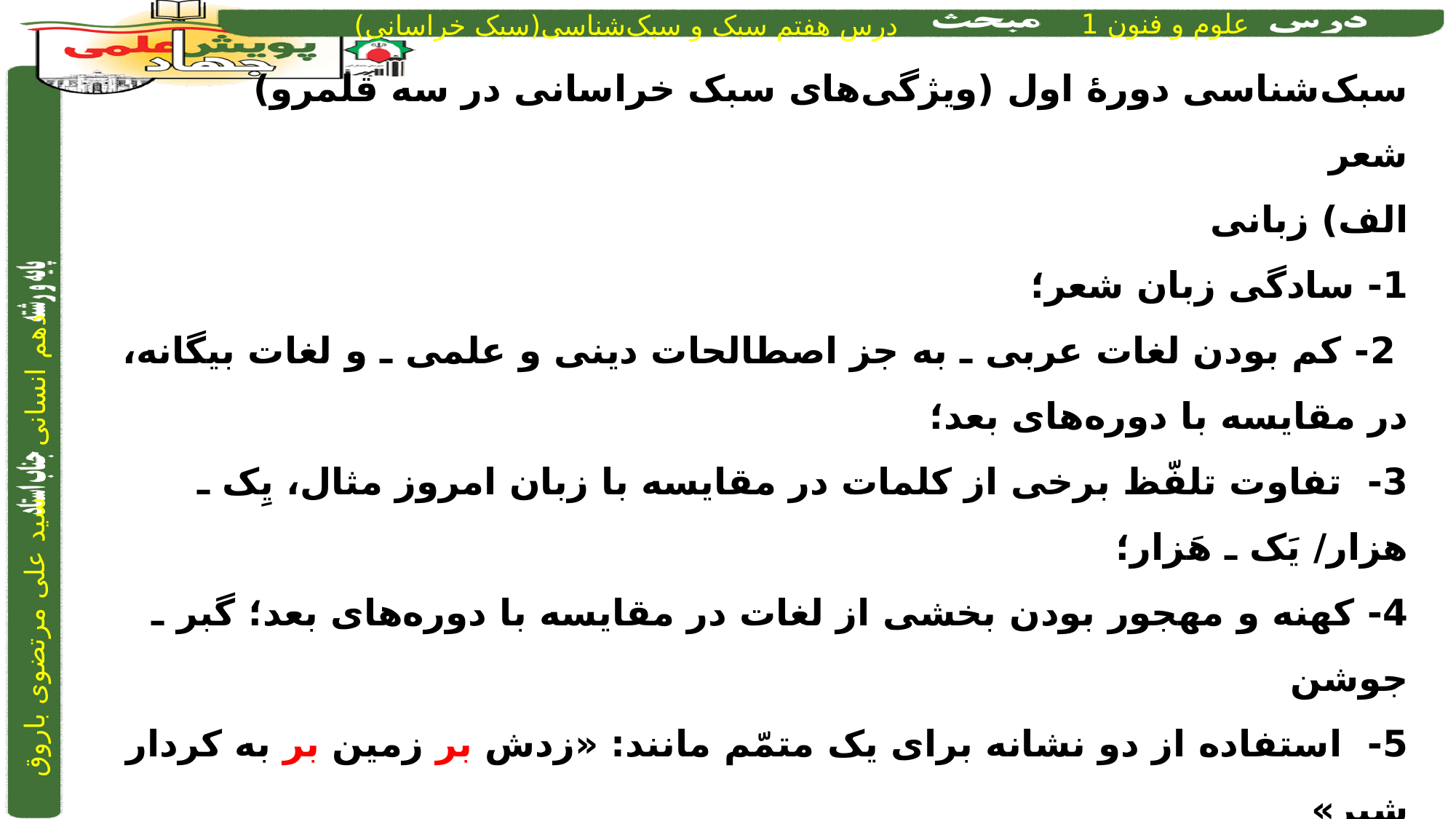

سبک‌شناسی دورۀ اول (ویژگی‌های سبک خراسانی در سه قلمرو)
شعر
الف) زبانی
1- سادگی زبان شعر؛
 2- کم بودن لغات عربی ـ به جز اصطالحات دینی و علمی ـ و لغات بیگانه، در مقایسه با دوره‌های بعد؛
3-  تفاوت تلفّظ برخی از کلمات در مقایسه با زبان امروز مثال، یِک ـ هزار/ یَک ـ هَزار؛
4- کهنه و مهجور بودن بخشی از لغات در مقایسه با دوره‌های بعد؛ گبر ـ جوشن
5-  استفاده از دو نشانه برای یک متمّم مانند: «زدش بر زمین بر به کردار شیر»
نمونه
مهتری گر به کام شیر در است		 شو، خطر کن ز کام شیر بجوی
 یا بزرگی و عز و نعمت و جاه 		یا چو مردانت مرگ رویاروی		حنظله بادغیسی